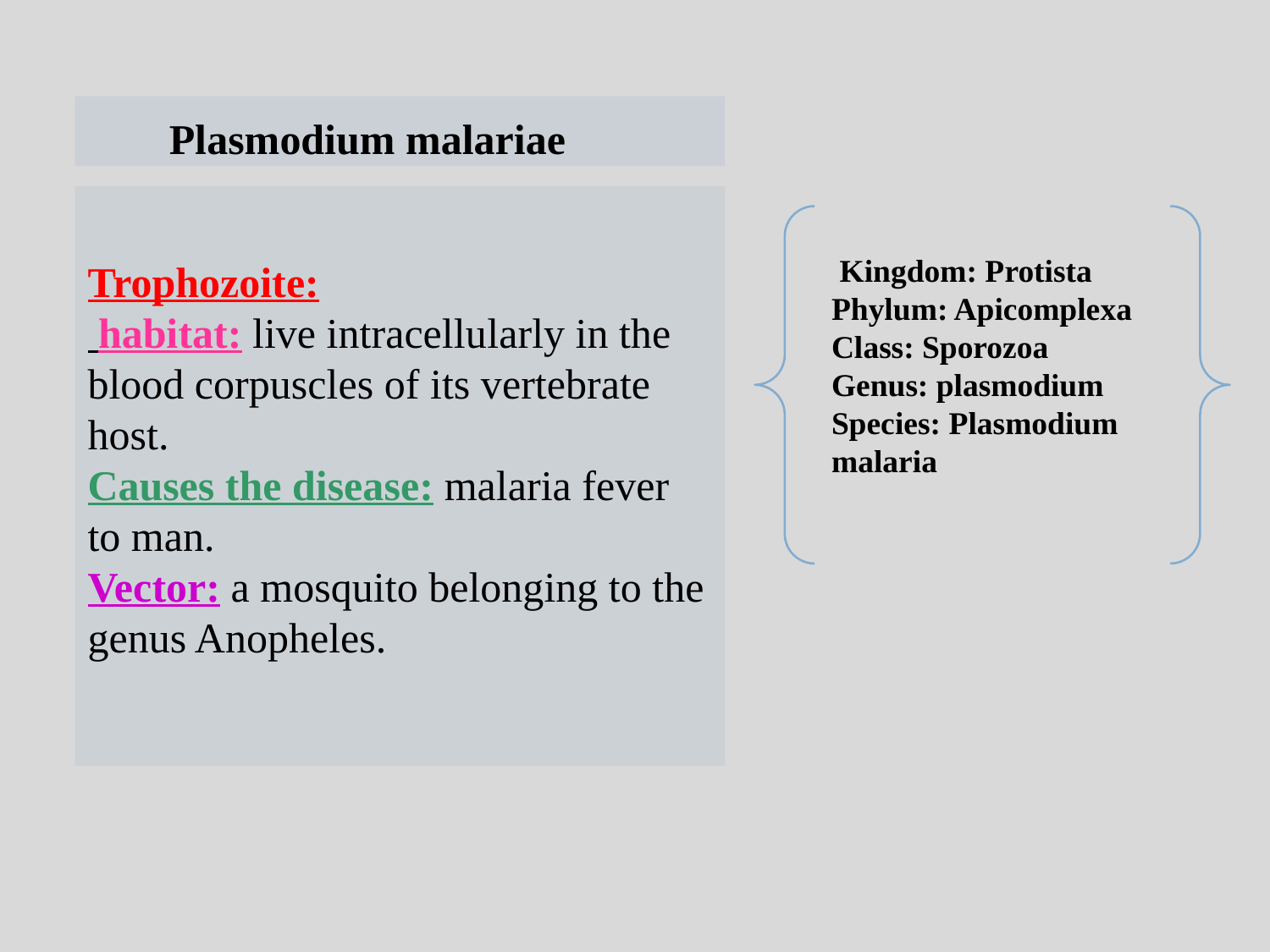

Plasmodium malariae

Kingdom: Protista
Phylum: Apicomplexa
Class: Sporozoa
Genus: plasmodium
Species: Plasmodium malaria

Trophozoite:
 habitat: live intracellu­larly in the blood corpuscles of its vertebrate host.
Causes the disease: malaria fever to man.
Vector: a mosquito belonging to the genus Anopheles.